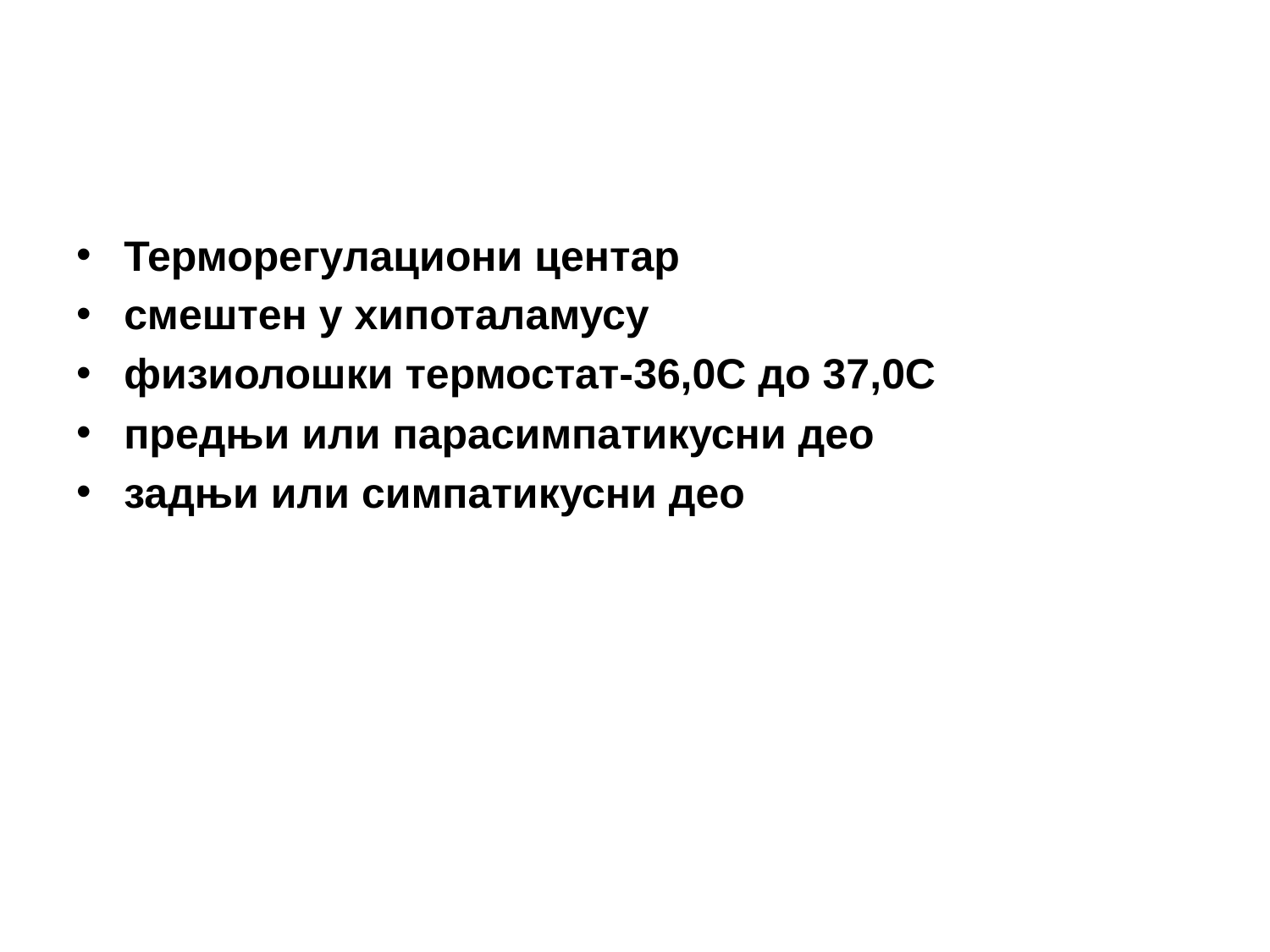

Терморегулациони центар
смештен у хипоталамусу
физиолошки термостат-36,0C до 37,0C
предњи или парасимпатикусни део
задњи или симпатикусни део